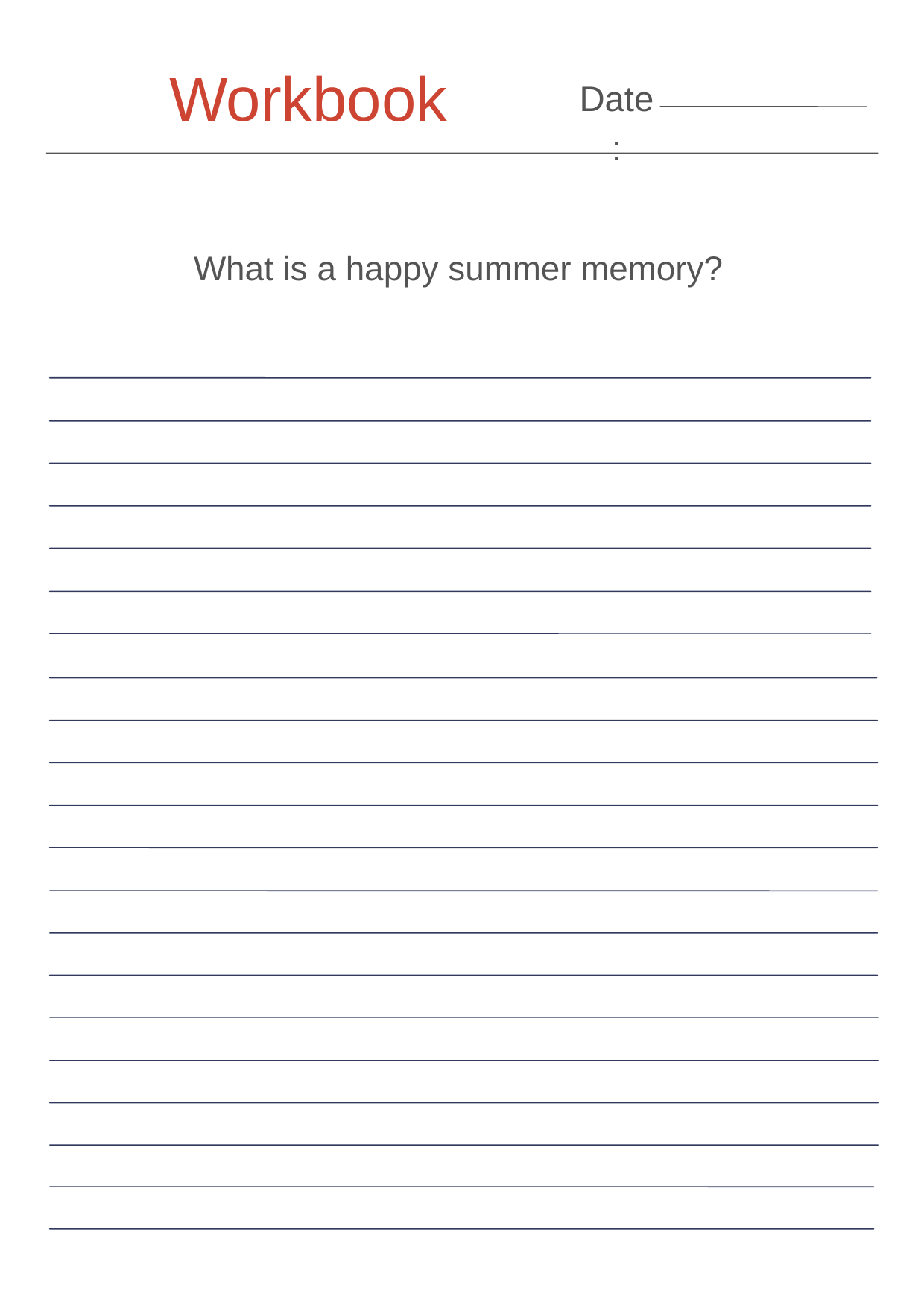

Workbook
Date:

What is a happy summer memory?